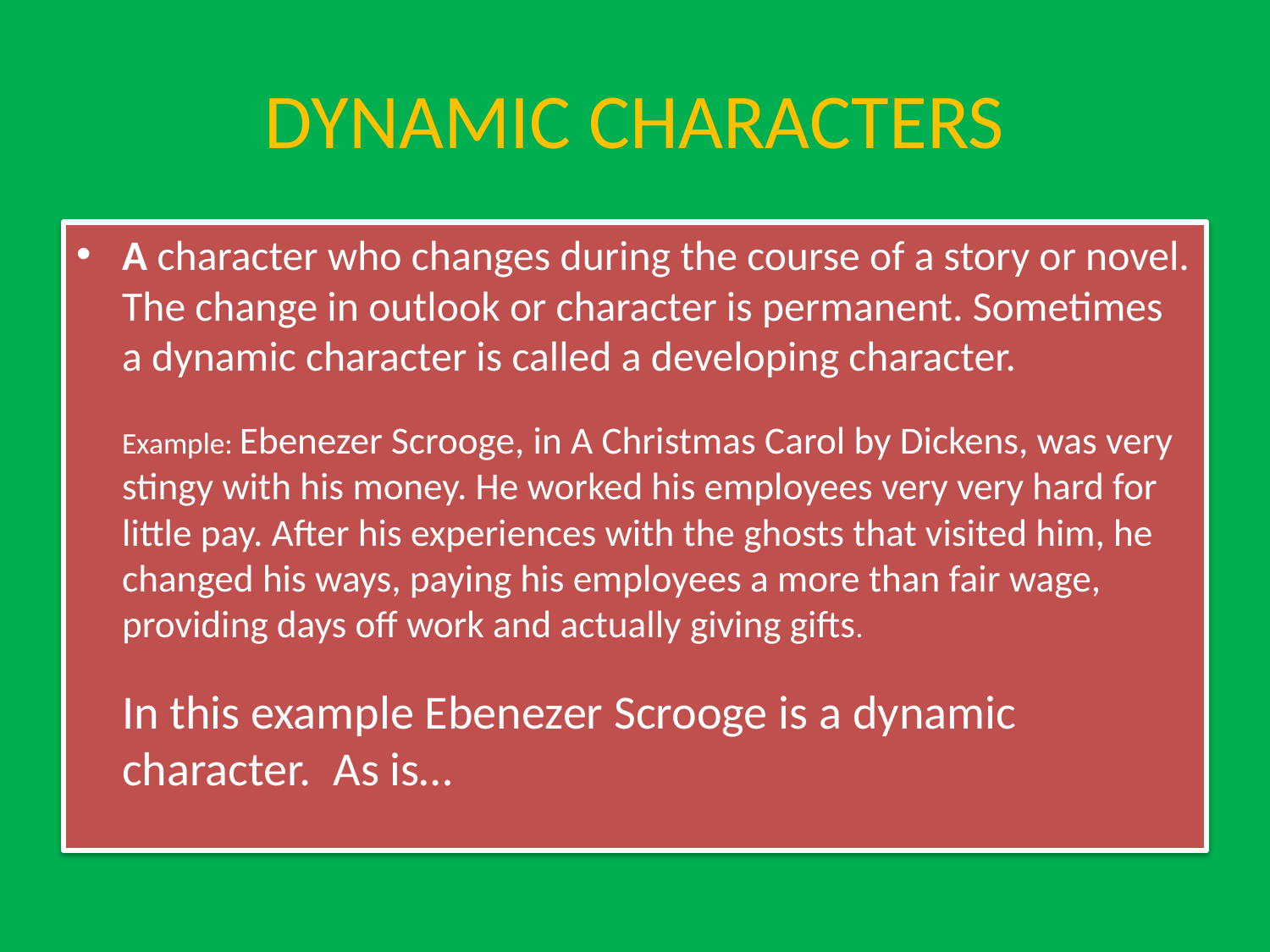

# DYNAMIC CHARACTERS
A character who changes during the course of a story or novel. The change in outlook or character is permanent. Sometimes a dynamic character is called a developing character.
Example: Ebenezer Scrooge, in A Christmas Carol by Dickens, was very stingy with his money. He worked his employees very very hard for little pay. After his experiences with the ghosts that visited him, he changed his ways, paying his employees a more than fair wage, providing days off work and actually giving gifts.
In this example Ebenezer Scrooge is a dynamic character.  As is…